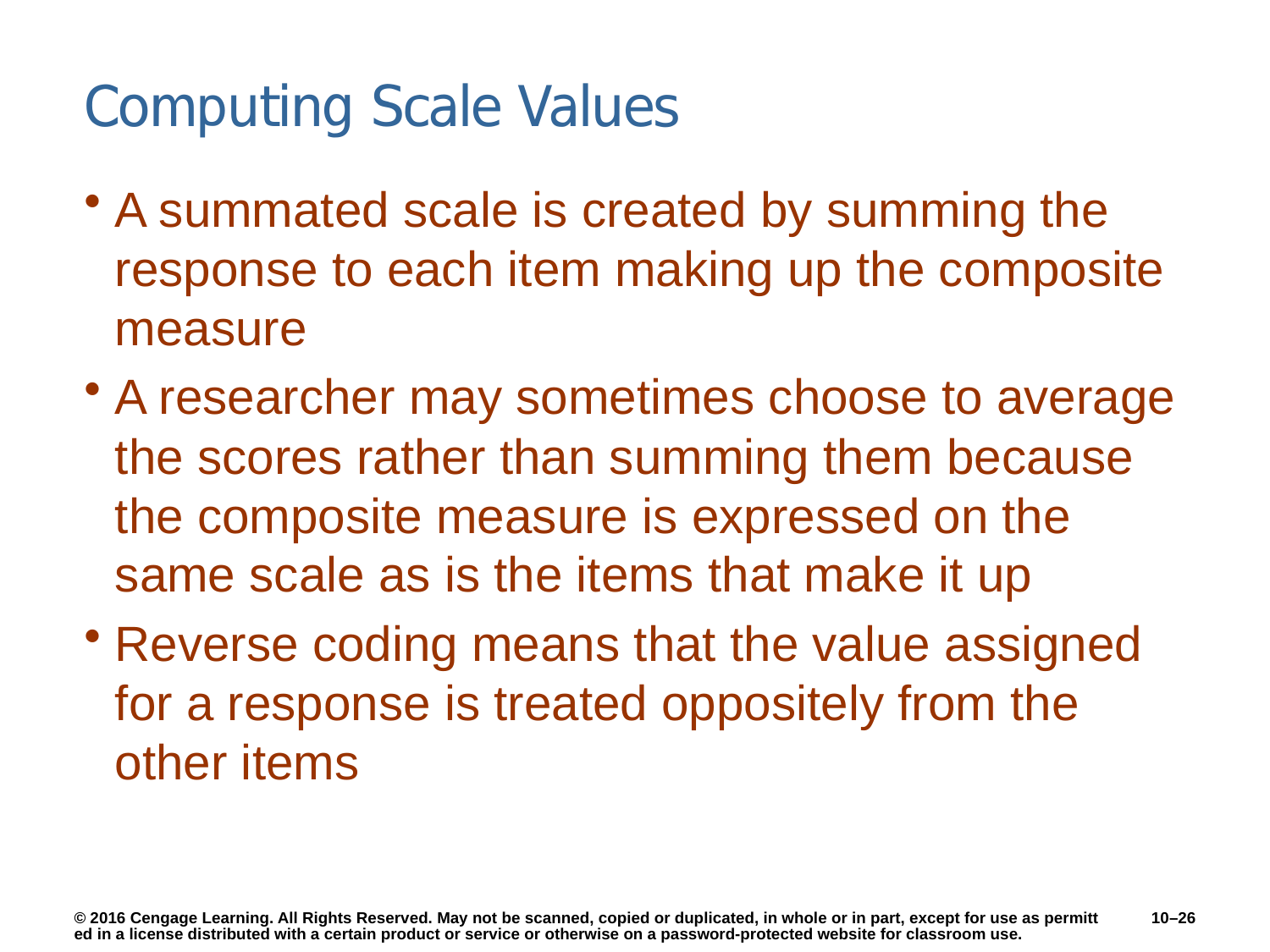

# Computing Scale Values
A summated scale is created by summing the response to each item making up the composite measure
A researcher may sometimes choose to average the scores rather than summing them because the composite measure is expressed on the same scale as is the items that make it up
Reverse coding means that the value assigned for a response is treated oppositely from the other items

10–26
© 2016 Cengage Learning. All Rights Reserved. May not be scanned, copied or duplicated, in whole or in part, except for use as permitted in a license distributed with a certain product or service or otherwise on a password-protected website for classroom use.